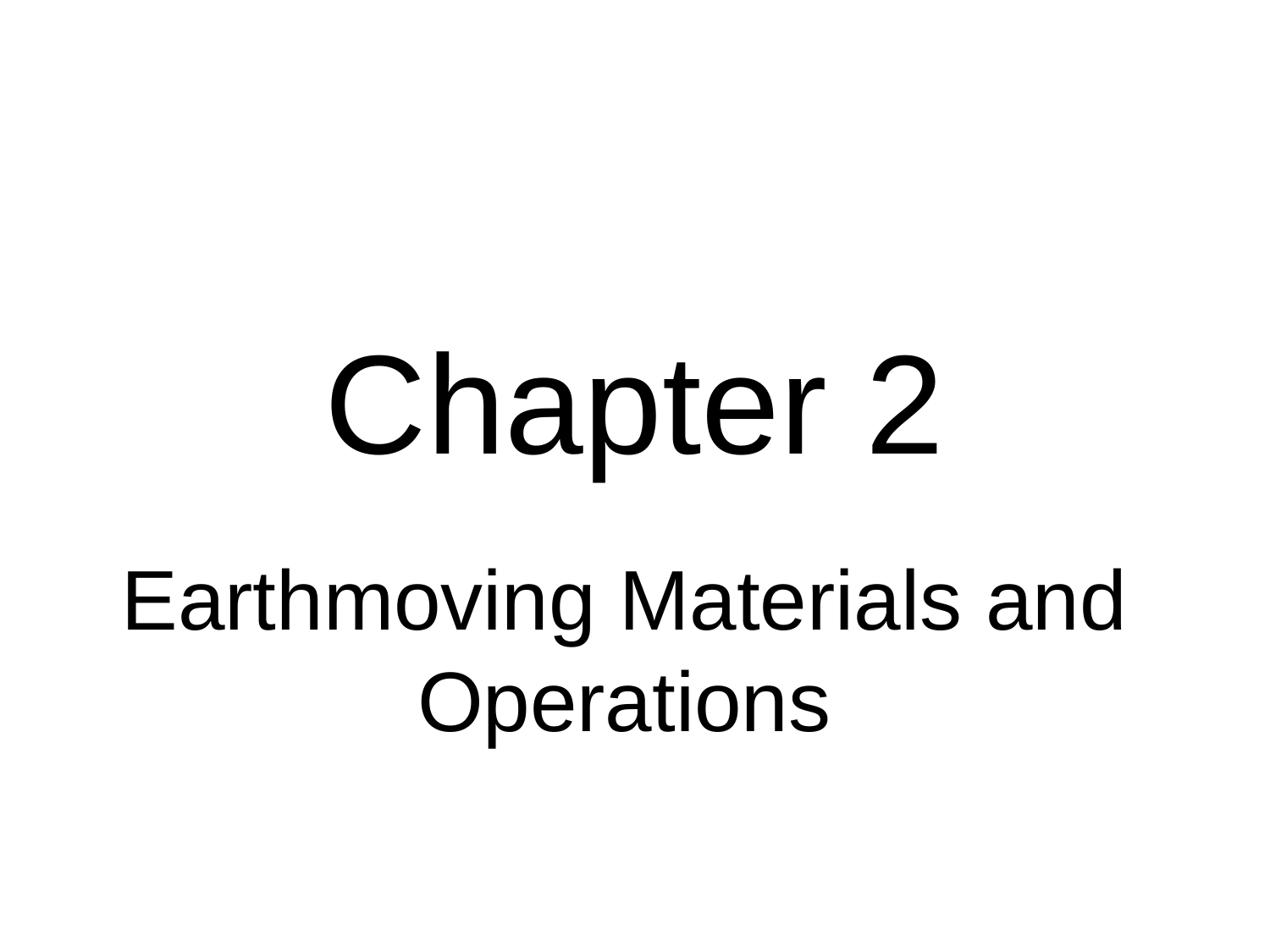

# Chapter 2
Earthmoving Materials and Operations